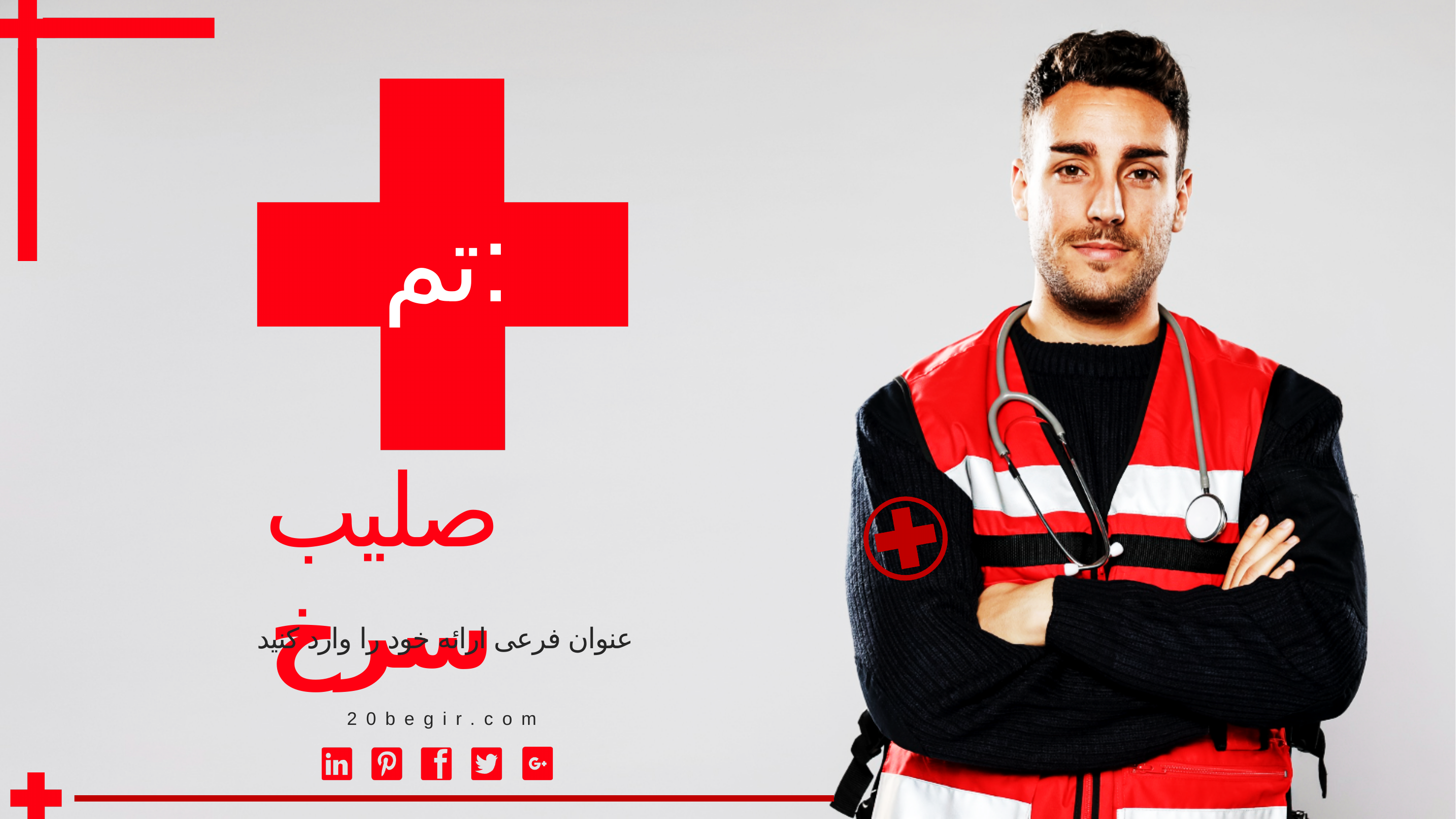

تم:
صلیب سرخ

عنوان فرعی ارائه خود را وارد کنید
20begir.com